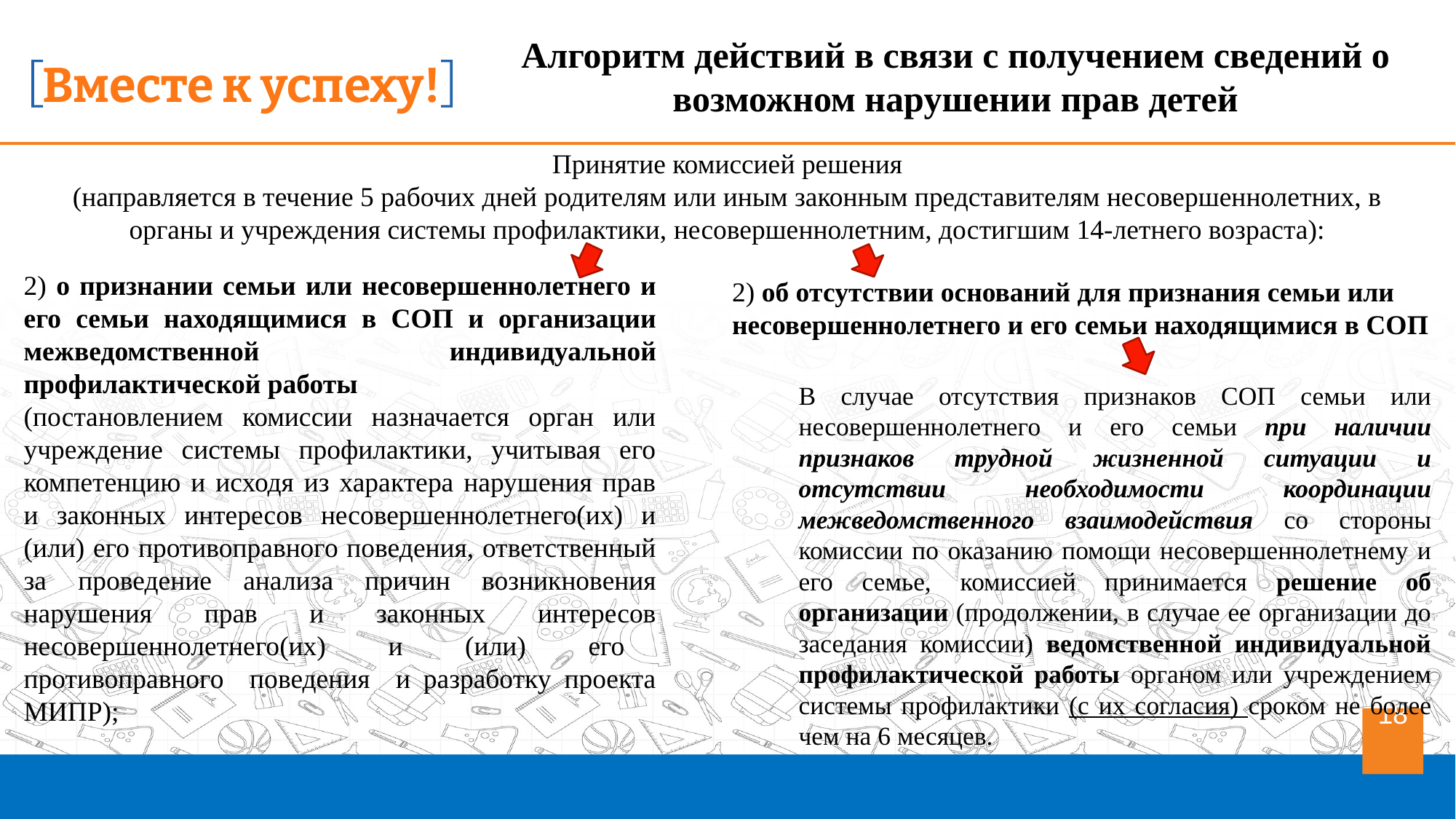

Алгоритм действий в связи с получением сведений о возможном нарушении прав детей

Принятие комиссией решения
(направляется в течение 5 рабочих дней родителям или иным законным представителям несовершеннолетних, в органы и учреждения системы профилактики, несовершеннолетним, достигшим 14-летнего возраста):

2) о признании семьи или несовершеннолетнего и его семьи находящимися в COП и организации межведомственной индивидуальной профилактической работы
(постановлением комиссии назначается орган или учреждение системы профилактики, учитывая его компетенцию и исходя из характера нарушения прав и законных интересов несовершеннолетнего(их) и (или) его противоправного поведения, ответственный за проведение анализа причин возникновения нарушения прав и законных интересов несовершеннолетнего(их)  и  (или)  его  противоправного  поведения  и разработку проекта МИПР);

2) об отсутствии оснований для признания семьи или несовершеннолетнего и его семьи находящимися в COП

В случае отсутствия признаков COП семьи или несовершеннолетнего и его семьи при наличии признаков трудной жизненной ситуации и отсутствии необходимости координации межведомственного взаимодействия со стороны комиссии по оказанию помощи несовершеннолетнему и его семье, комиссией принимается решение об организации (продолжении, в случае ее организации до заседания комиссии) ведомственной индивидуальной профилактической работы органом или учреждением системы профилактики (с их согласия) сроком не более чем на 6 месяцев.